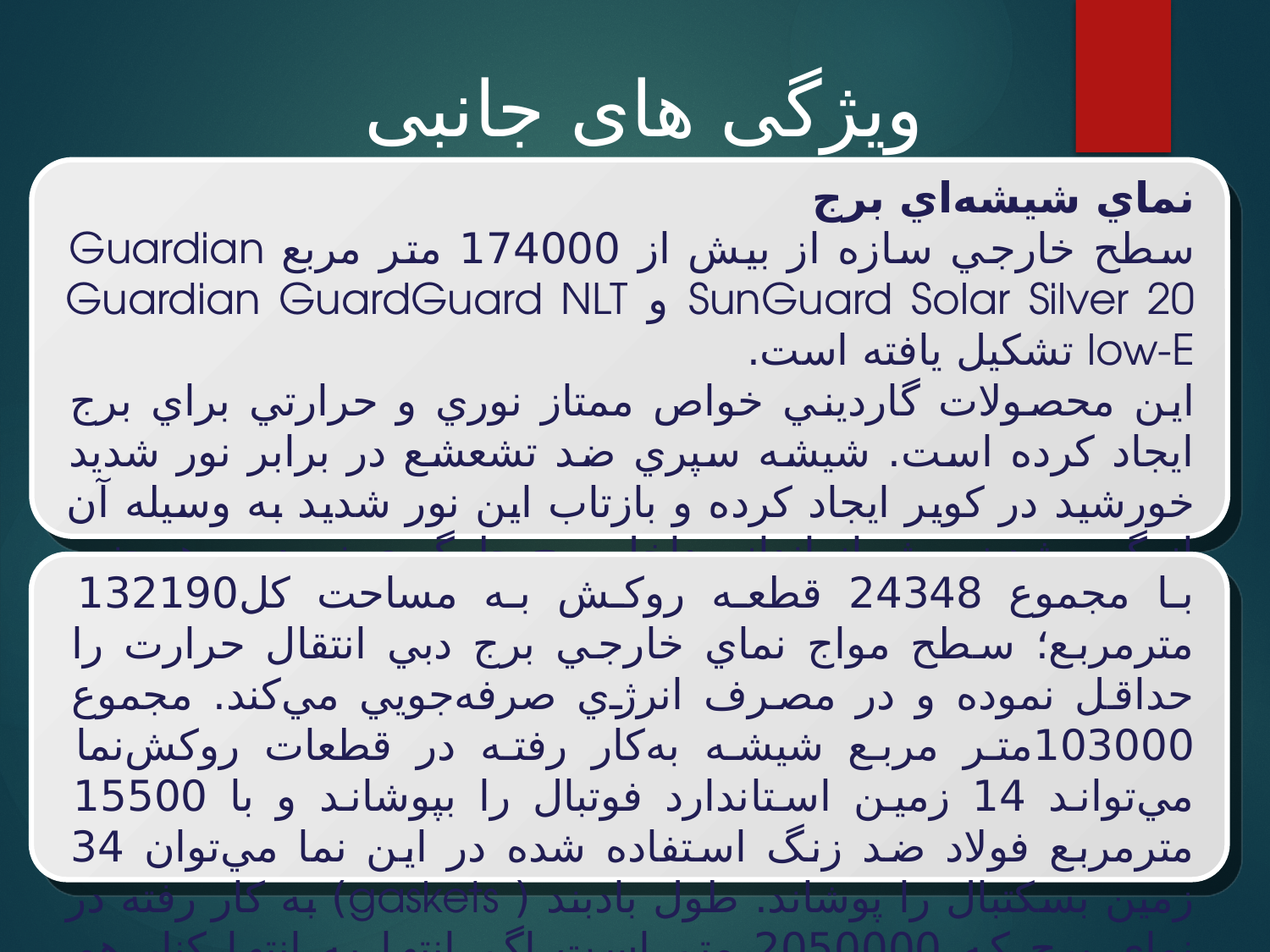

ویژگی های جانبی معماری

نماي شيشه‌اي برج
سطح خارجي سازه از بيش از 174000 متر مربع Guardian SunGuard Solar Silver 20 و Guardian GuardGuard NLT low-E تشکيل يافته است.
اين محصولات گارديني خواص ممتاز نوري و حرارتي براي برج ايجاد کرده است. شيشه سپري ضد تشعشع در برابر نور شديد خورشيد در کوير ايجاد کرده و بازتاب اين نور شديد به وسيله آن از گرم شدن بيش از اندازه داخل برج جلوگيري نموده و هم‌چنين برج را در مقابل بادهاي شديد و داغ کوير مقاوم مي‌سازد.

با مجموع 24348 قطعه روکش به مساحت کل132190 مترمربع؛ سطح مواج نماي خارجي برج دبي انتقال حرارت را حداقل نموده و در مصرف انرژي صرفه‌جويي مي‌کند. مجموع 103000متر مربع شيشه به‌کار رفته در قطعات روکش‌نما مي‌تواند 14 زمين استاندارد فوتبال را بپوشاند و با 15500 مترمربع فولاد ضد زنگ استفاده شده در اين نما مي‌توان 34 زمين بسکتبال را پوشاند. طول بادبند ( gaskets) به کار رفته در نماي برج که 2050000 متر است اگر انتها به انتها کنار هم گذارده شود تقريباً معادل فاصله دبي با دمشق در سوريه (2052 کيلومتر) مي‌شود.